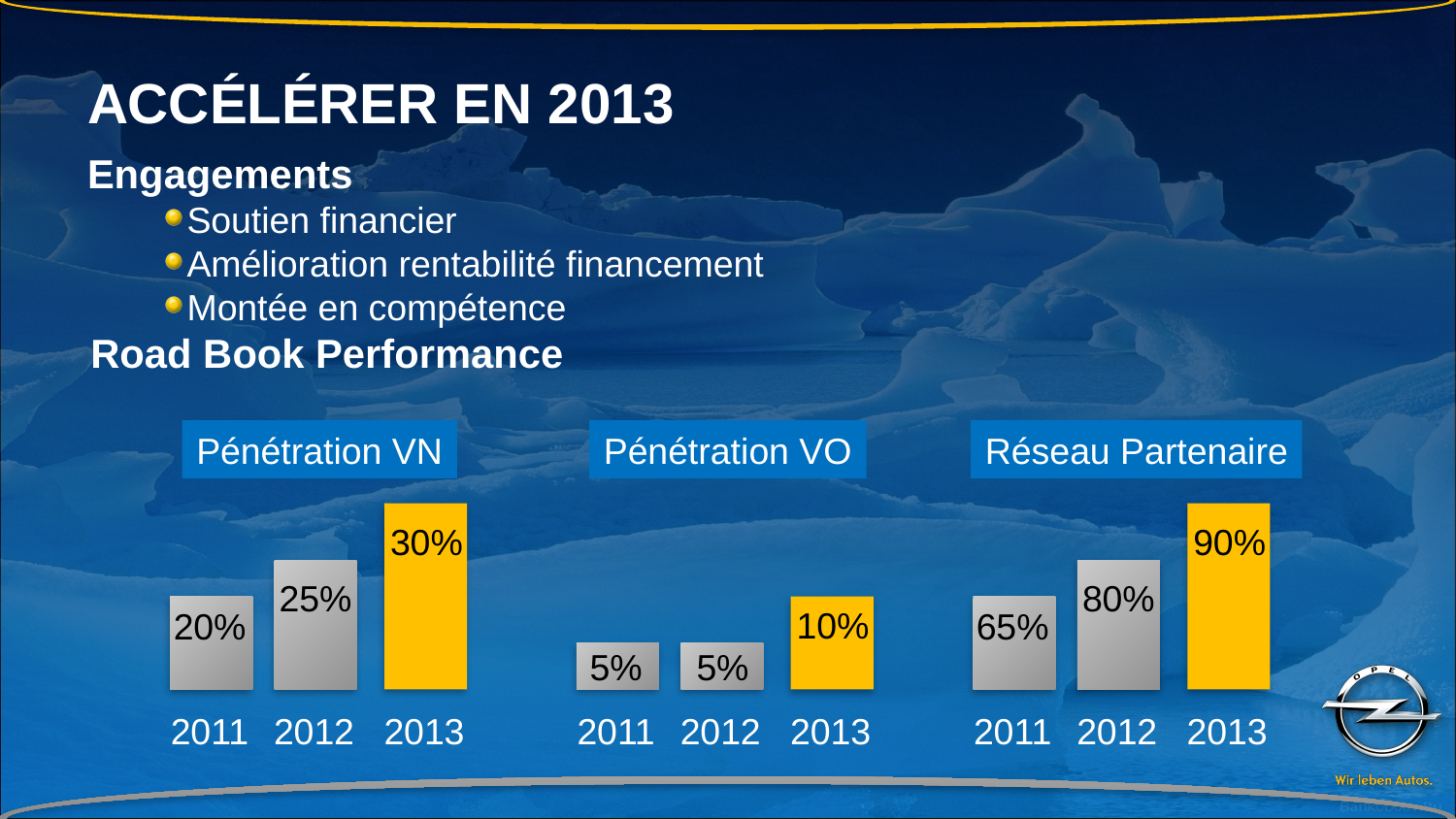

# ACCÉLÉRER EN 2013
Engagements
Soutien financier
Amélioration rentabilité financement
Montée en compétence
Road Book Performance
Pénétration VN

30%

25%
20%

2011
2012
2013
Pénétration VO
10%

5%
5%

2011
2012
2013
Réseau Partenaire

90%

80%
65%

2011
2012
2013